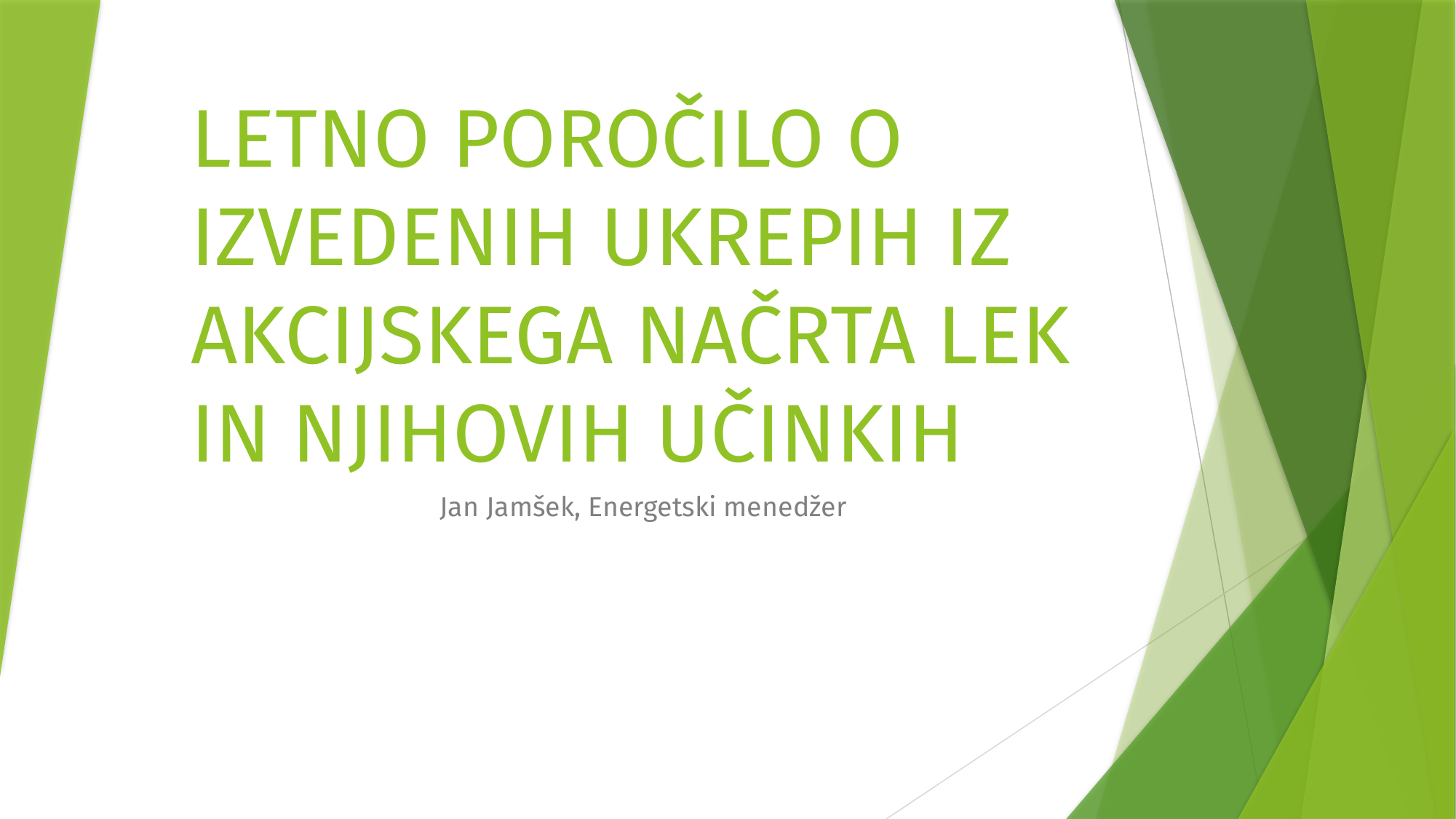

# LETNO POROČILO O IZVEDENIH UKREPIH IZ AKCIJSKEGA NAČRTA LEK IN NJIHOVIH UČINKIH
Jan Jamšek, Energetski menedžer